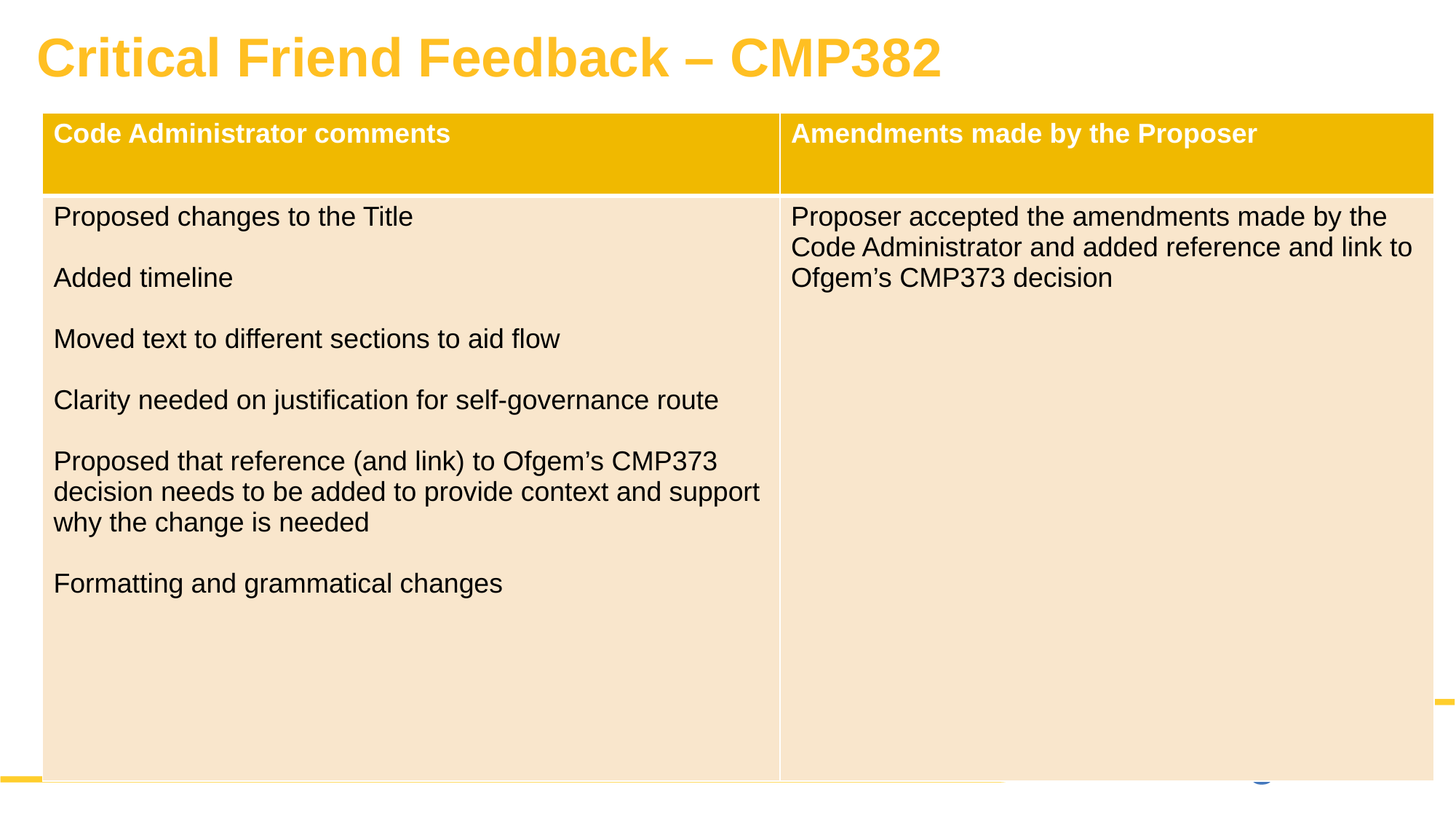

# Critical Friend Feedback – CMP382
| Code Administrator comments | Amendments made by the Proposer |
| --- | --- |
| Proposed changes to the Title Added timeline Moved text to different sections to aid flow Clarity needed on justification for self-governance route Proposed that reference (and link) to Ofgem’s CMP373 decision needs to be added to provide context and support why the change is needed Formatting and grammatical changes | Proposer accepted the amendments made by the Code Administrator and added reference and link to Ofgem’s CMP373 decision |